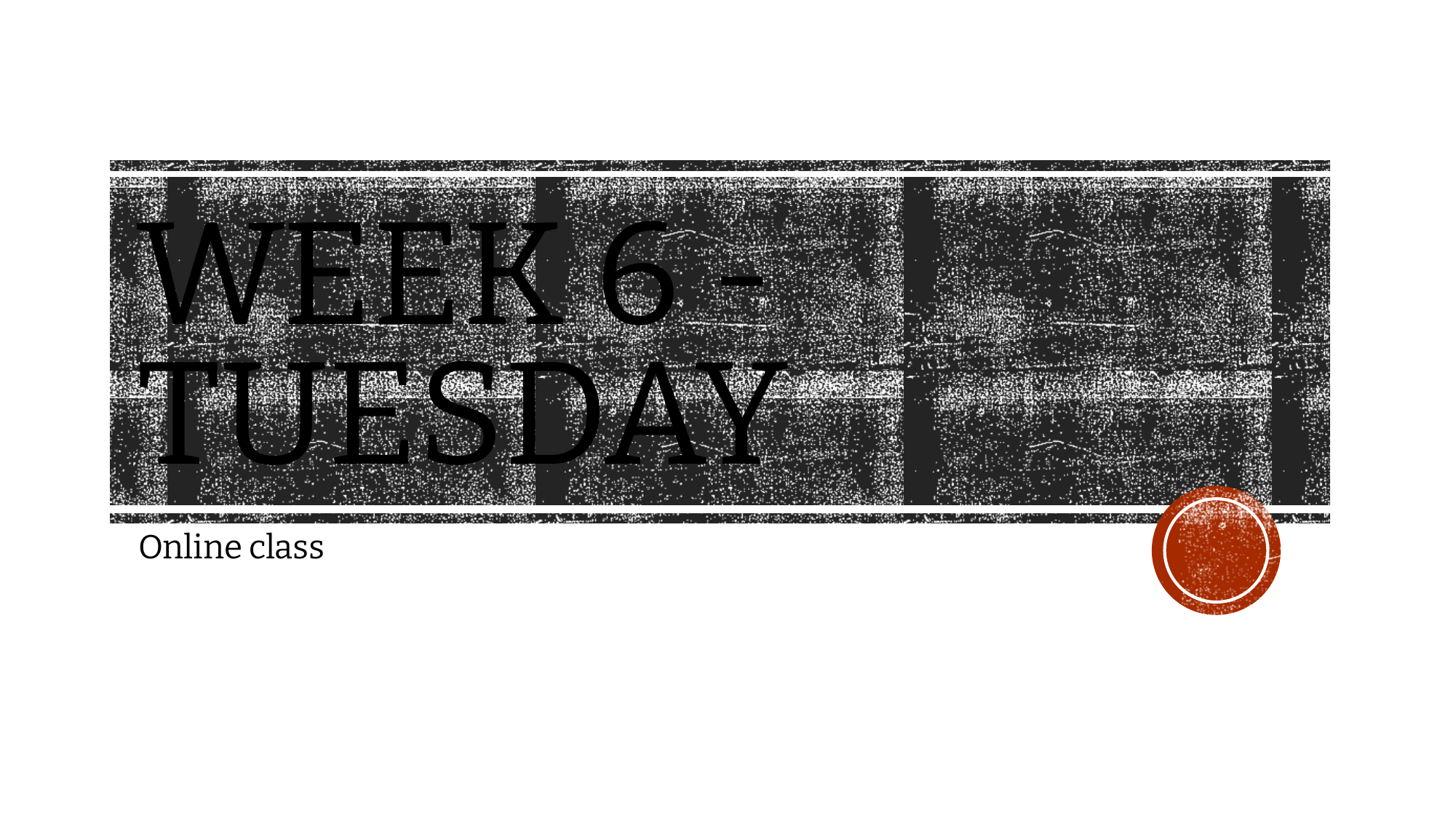

# Week 6 - Tuesday
Online class